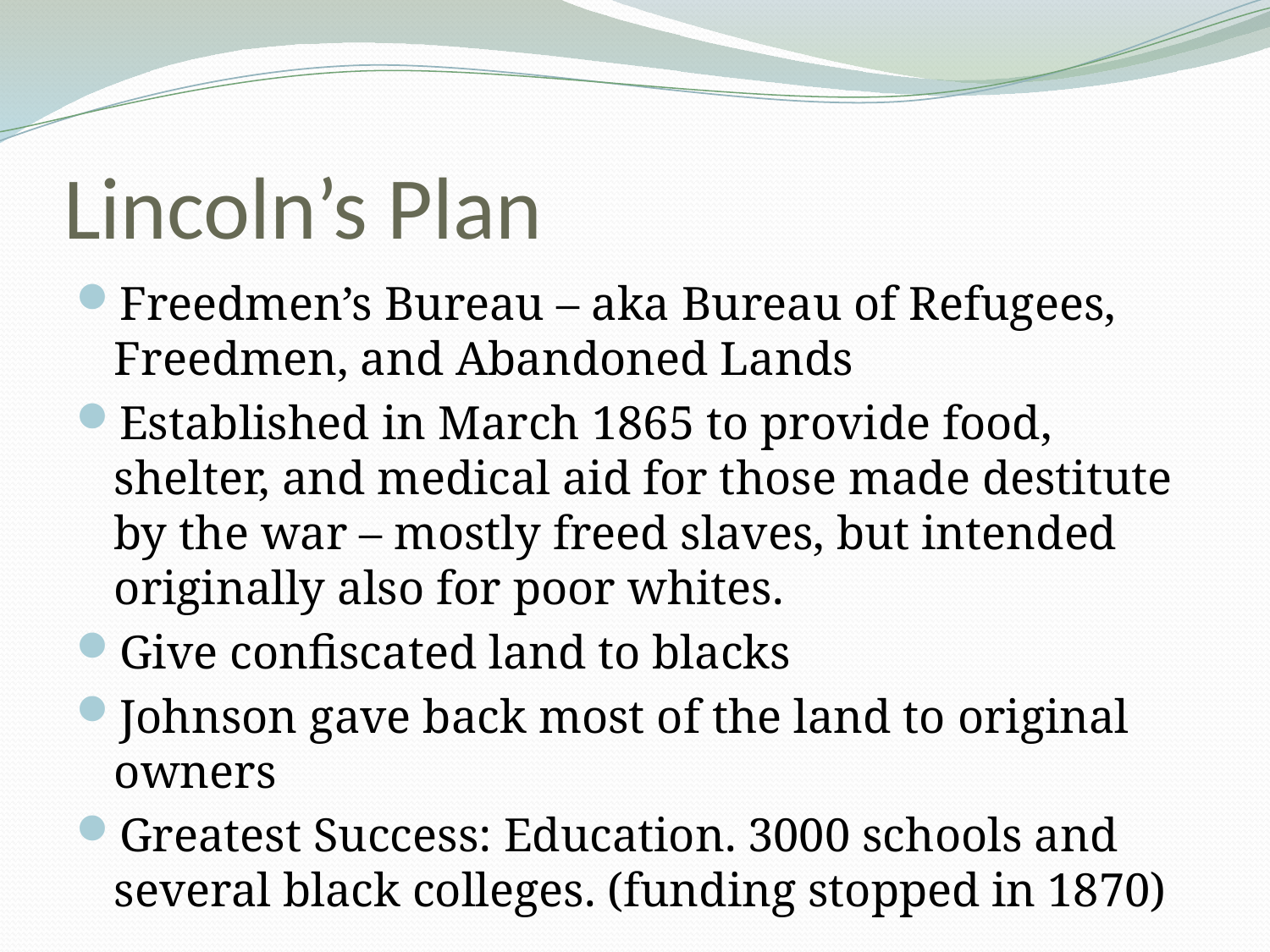

# Lincoln’s Plan
Freedmen’s Bureau – aka Bureau of Refugees, Freedmen, and Abandoned Lands
Established in March 1865 to provide food, shelter, and medical aid for those made destitute by the war – mostly freed slaves, but intended originally also for poor whites.
Give confiscated land to blacks
Johnson gave back most of the land to original owners
Greatest Success: Education. 3000 schools and several black colleges. (funding stopped in 1870)